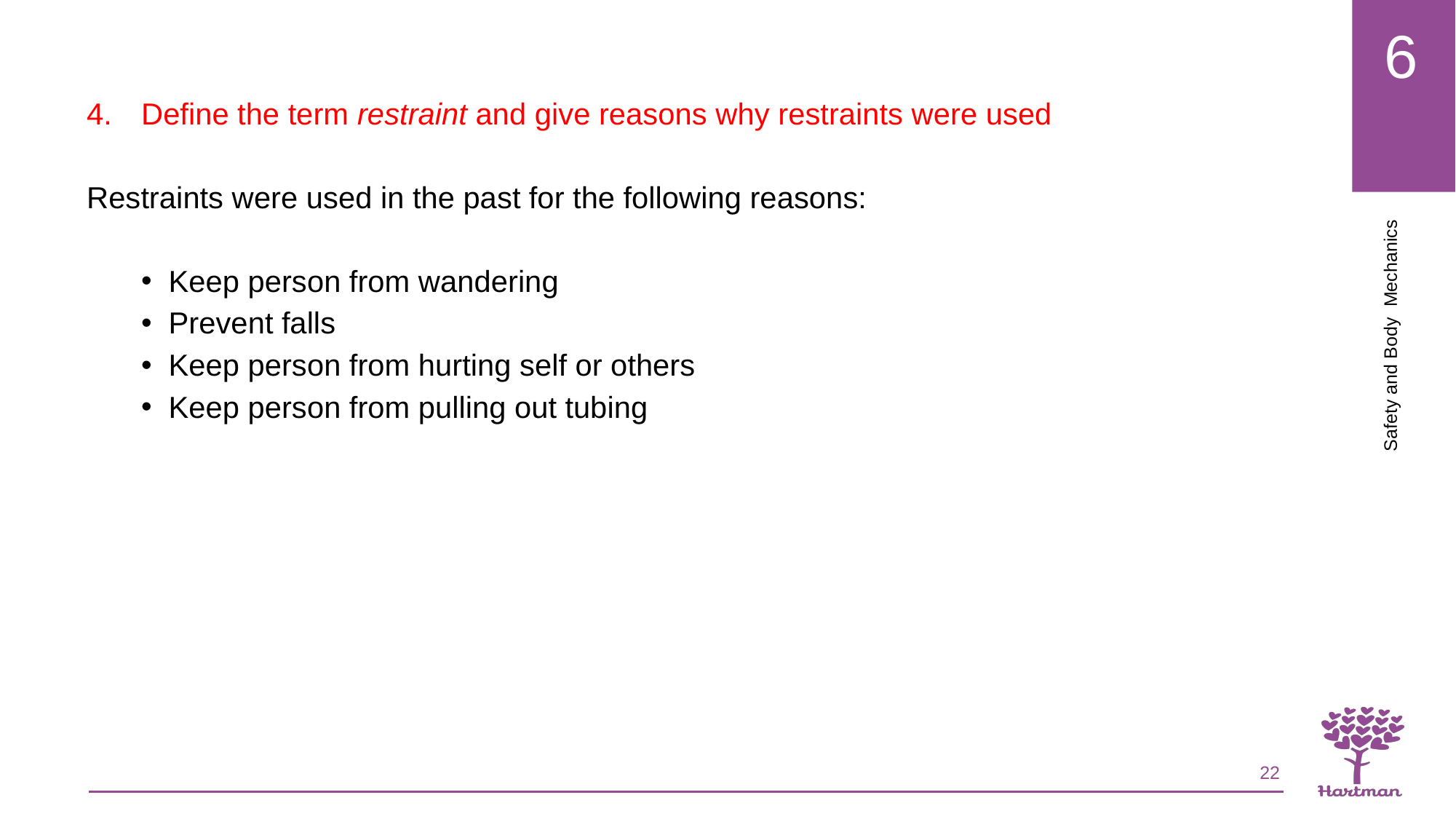

Define the term restraint and give reasons why restraints were used

Restraints were used in the past for the following reasons:

Keep person from wandering
Prevent falls
Keep person from hurting self or others
Keep person from pulling out tubing

22